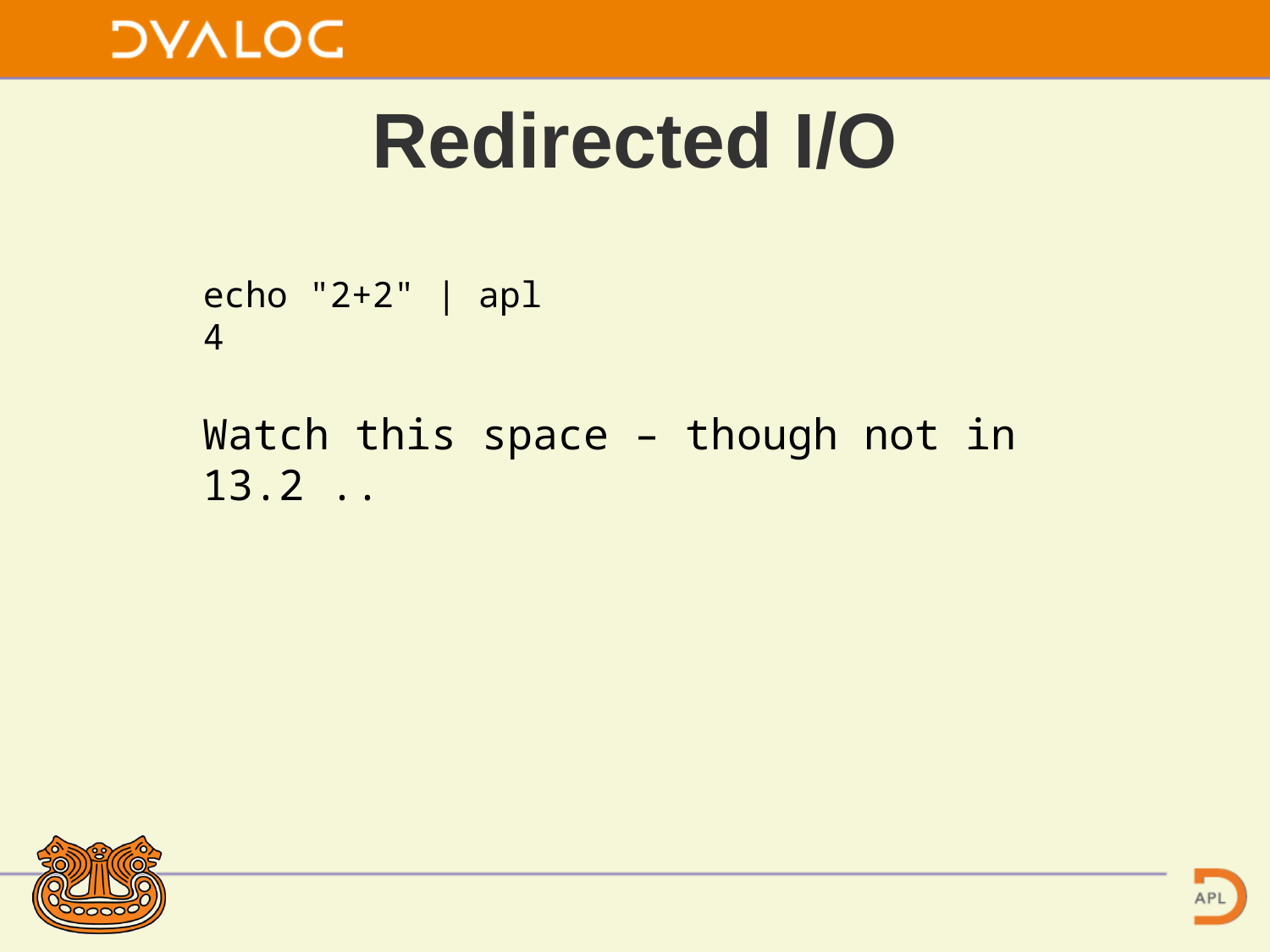

# Redirected I/O
echo "2+2" | apl
4

Watch this space – though not in 13.2 ..